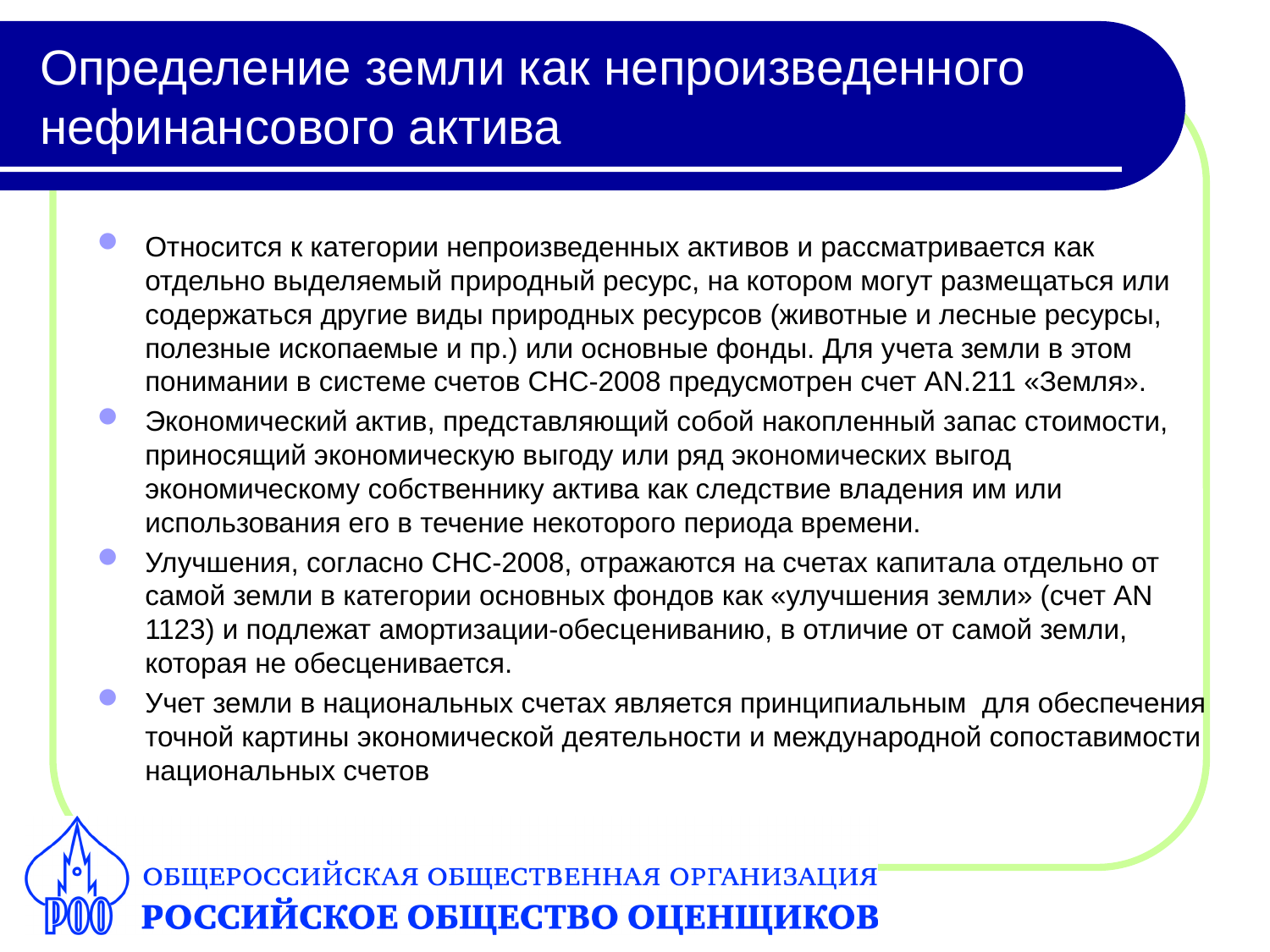

# Определение земли как непроизведенного нефинансового актива
Относится к категории непроизведенных активов и рассматривается как отдельно выделяемый природный ресурс, на котором могут размещаться или содержаться другие виды природных ресурсов (животные и лесные ресурсы, полезные ископаемые и пр.) или основные фонды. Для учета земли в этом понимании в системе счетов СНС-2008 предусмотрен счет АN.211 «Земля».
Экономический актив, представляющий собой накопленный запас стоимости, приносящий экономическую выгоду или ряд экономических выгод экономическому собственнику актива как следствие владения им или использования его в течение некоторого периода времени.
Улучшения, согласно СНС-2008, отражаются на счетах капитала отдельно от самой земли в категории основных фондов как «улучшения земли» (счет AN 1123) и подлежат амортизации-обесцениванию, в отличие от самой земли, которая не обесценивается.
Учет земли в национальных счетах является принципиальным  для обеспечения точной картины экономической деятельности и международной сопоставимости национальных счетов